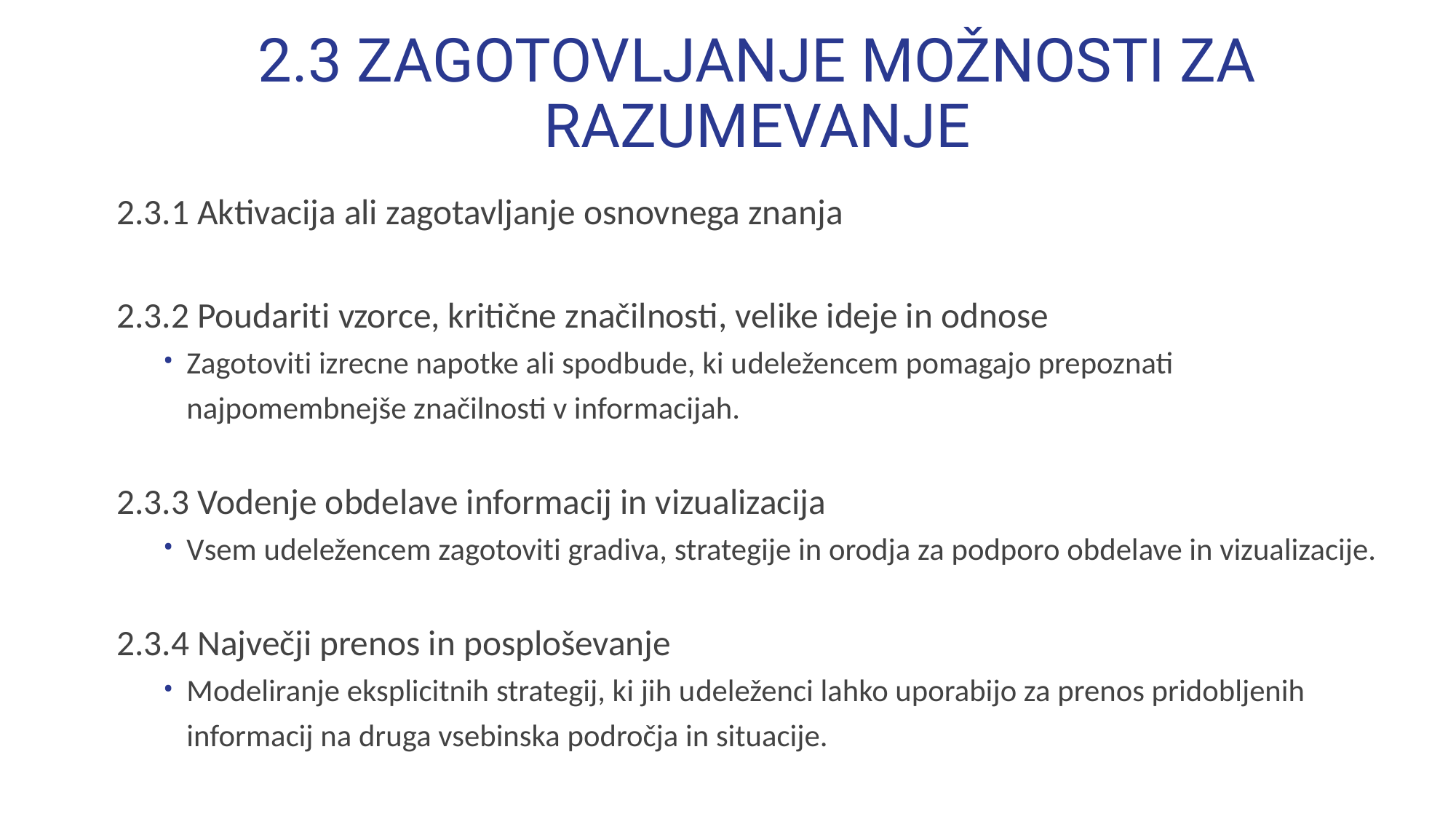

# 2.3 ZAGOTOVLJANJE MOŽNOSTI ZA RAZUMEVANJE
2.3.1 Aktivacija ali zagotavljanje osnovnega znanja

2.3.2 Poudariti vzorce, kritične značilnosti, velike ideje in odnose
Zagotoviti izrecne napotke ali spodbude, ki udeležencem pomagajo prepoznati najpomembnejše značilnosti v informacijah.

2.3.3 Vodenje obdelave informacij in vizualizacija
Vsem udeležencem zagotoviti gradiva, strategije in orodja za podporo obdelave in vizualizacije.

2.3.4 Največji prenos in posploševanje
Modeliranje eksplicitnih strategij, ki jih udeleženci lahko uporabijo za prenos pridobljenih informacij na druga vsebinska področja in situacije.